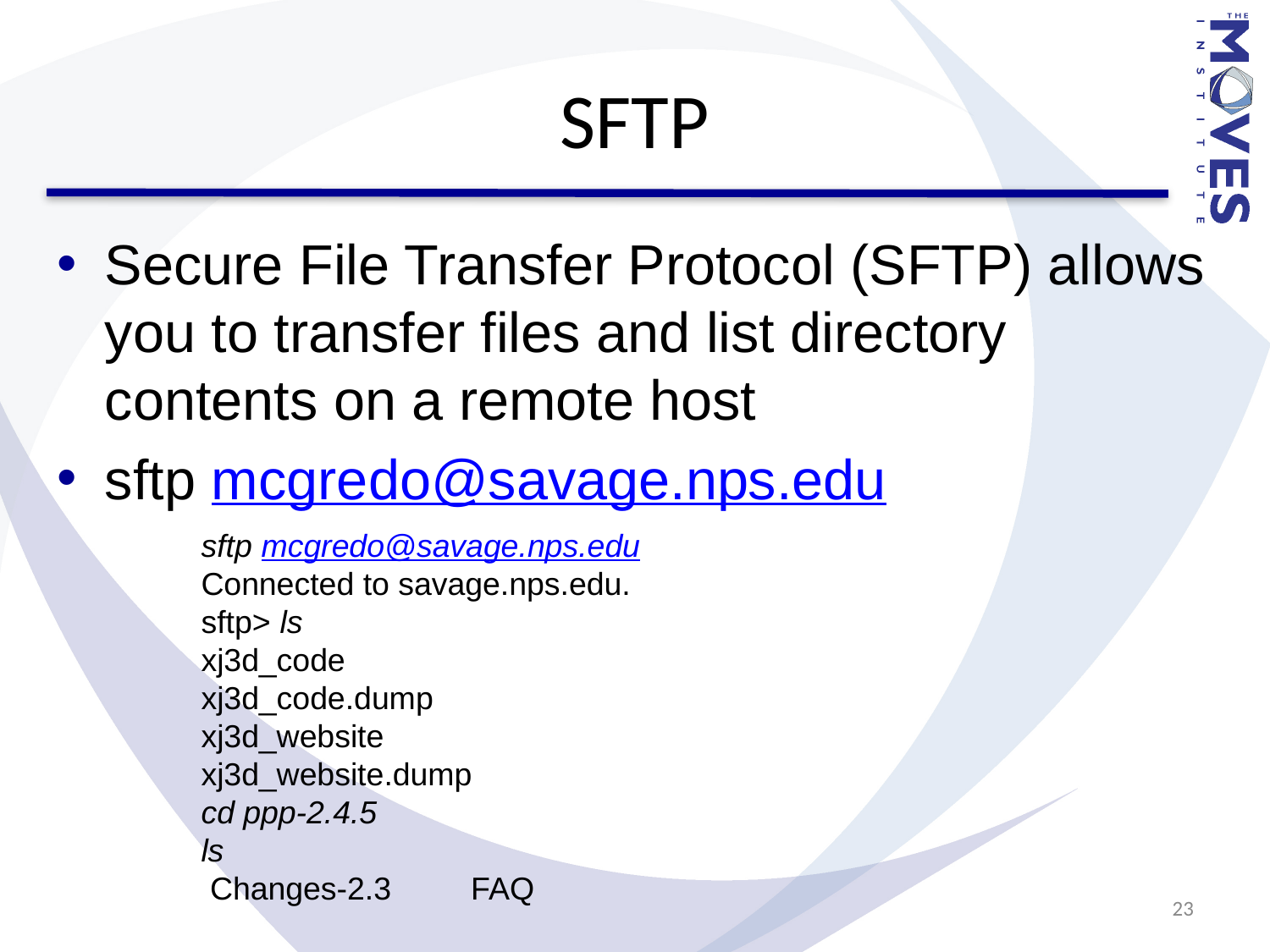

# SFTP
Secure File Transfer Protocol (SFTP) allows you to transfer files and list directory contents on a remote host
sftp mcgredo@savage.nps.edu
sftp mcgredo@savage.nps.edu
Connected to savage.nps.edu.
sftp> ls
xj3d_code
xj3d_code.dump
xj3d_website
xj3d_website.dump
cd ppp-2.4.5
ls
 Changes-2.3         FAQ
23